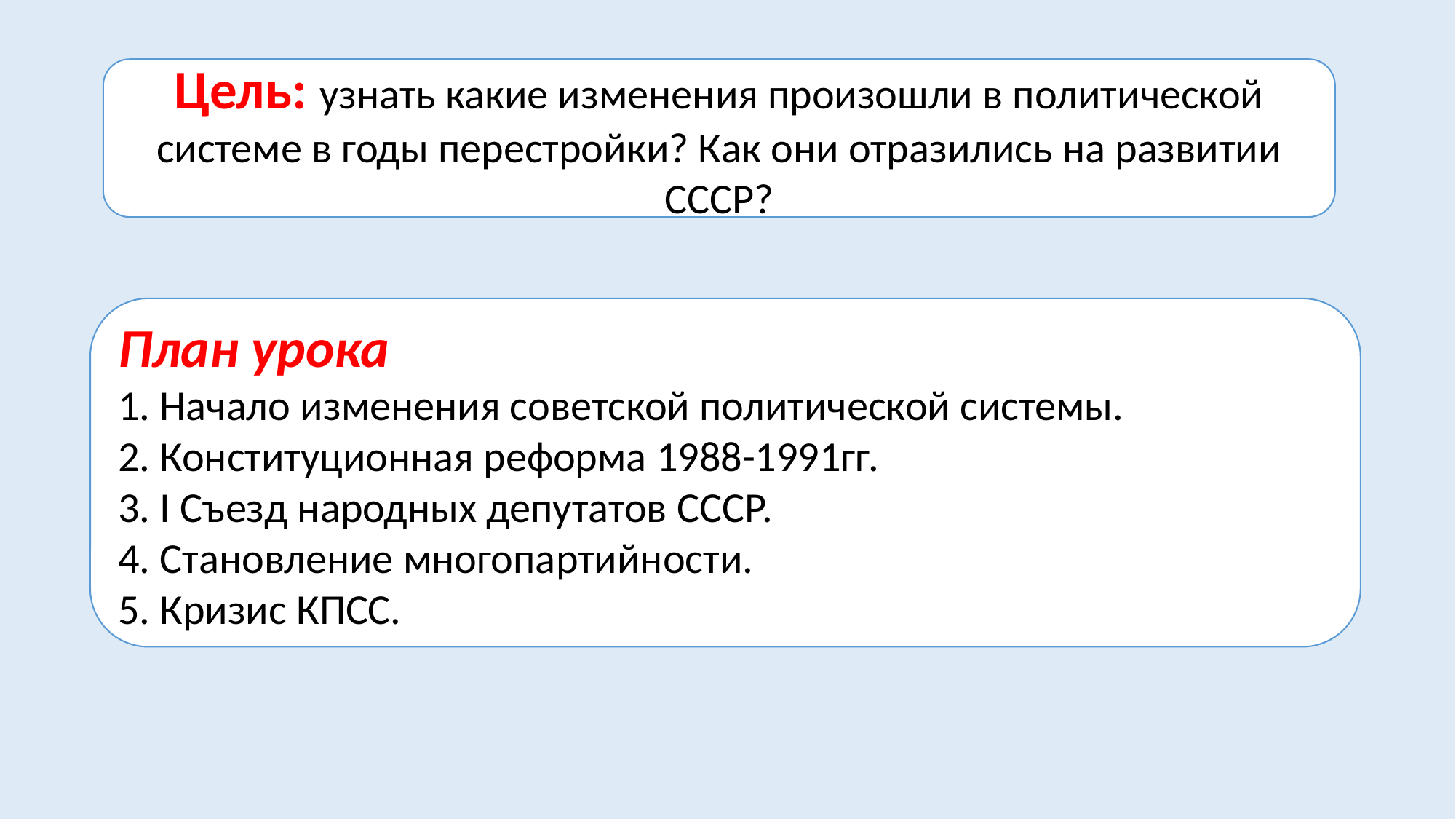

Цель: узнать какие изменения произошли в политической системе в годы перестройки? Как они отразились на развитии СССР?
План урока
1. Начало изменения советской политической системы.
2. Конституционная реформа 1988-1991гг.
3. I Съезд народных депутатов CCCР.
4. Становление многопартийности.
5. Кризис КПСС.